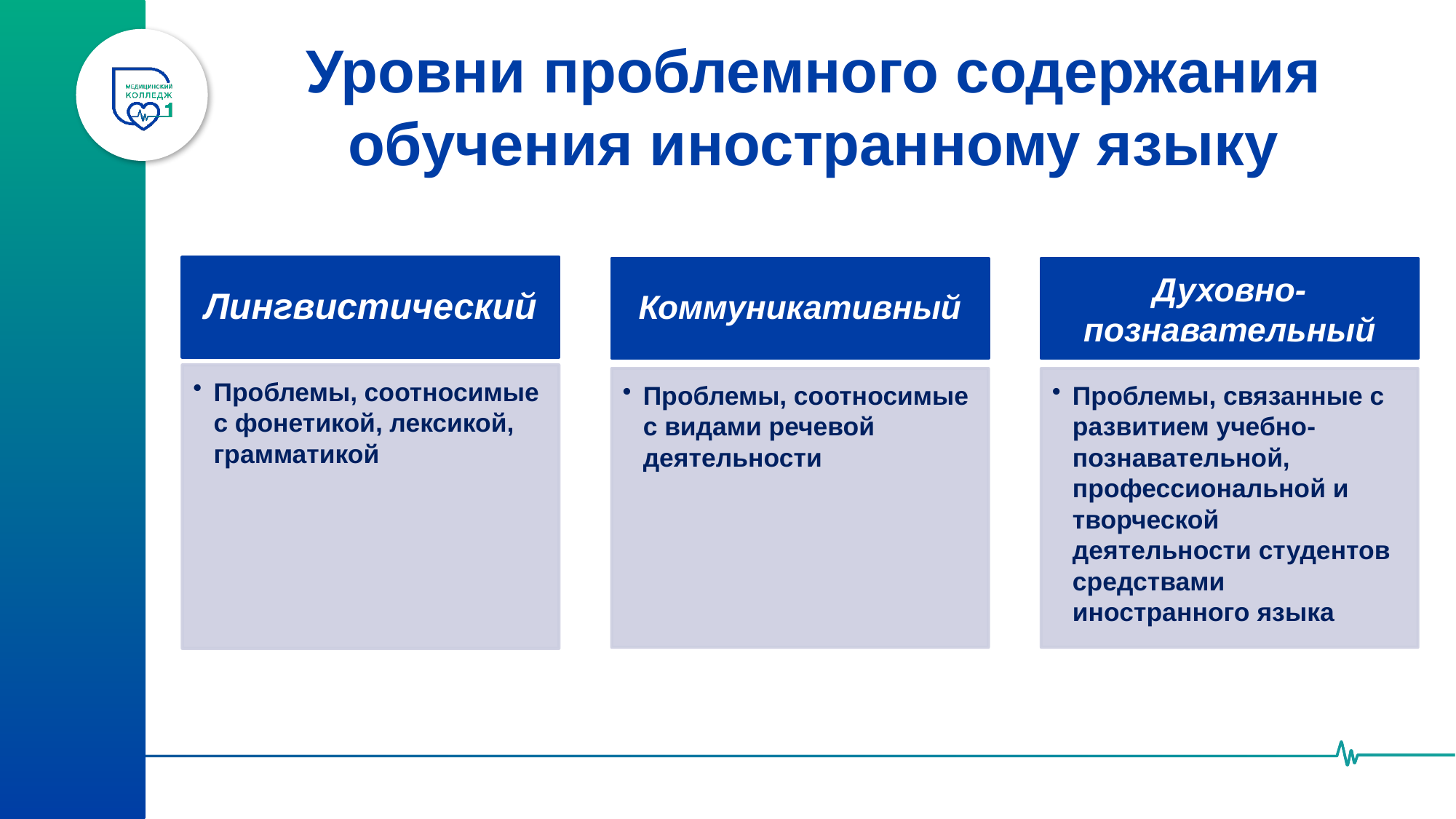

# Уровни проблемного содержания обучения иностранному языку
Лингвистический
Проблемы, соотносимые с фонетикой, лексикой, грамматикой
Коммуникативный
Проблемы, соотносимые с видами речевой деятельности
Духовно-познавательный
Проблемы, связанные с развитием учебно-познавательной, профессиональной и творческой деятельности студентов средствами иностранного языка